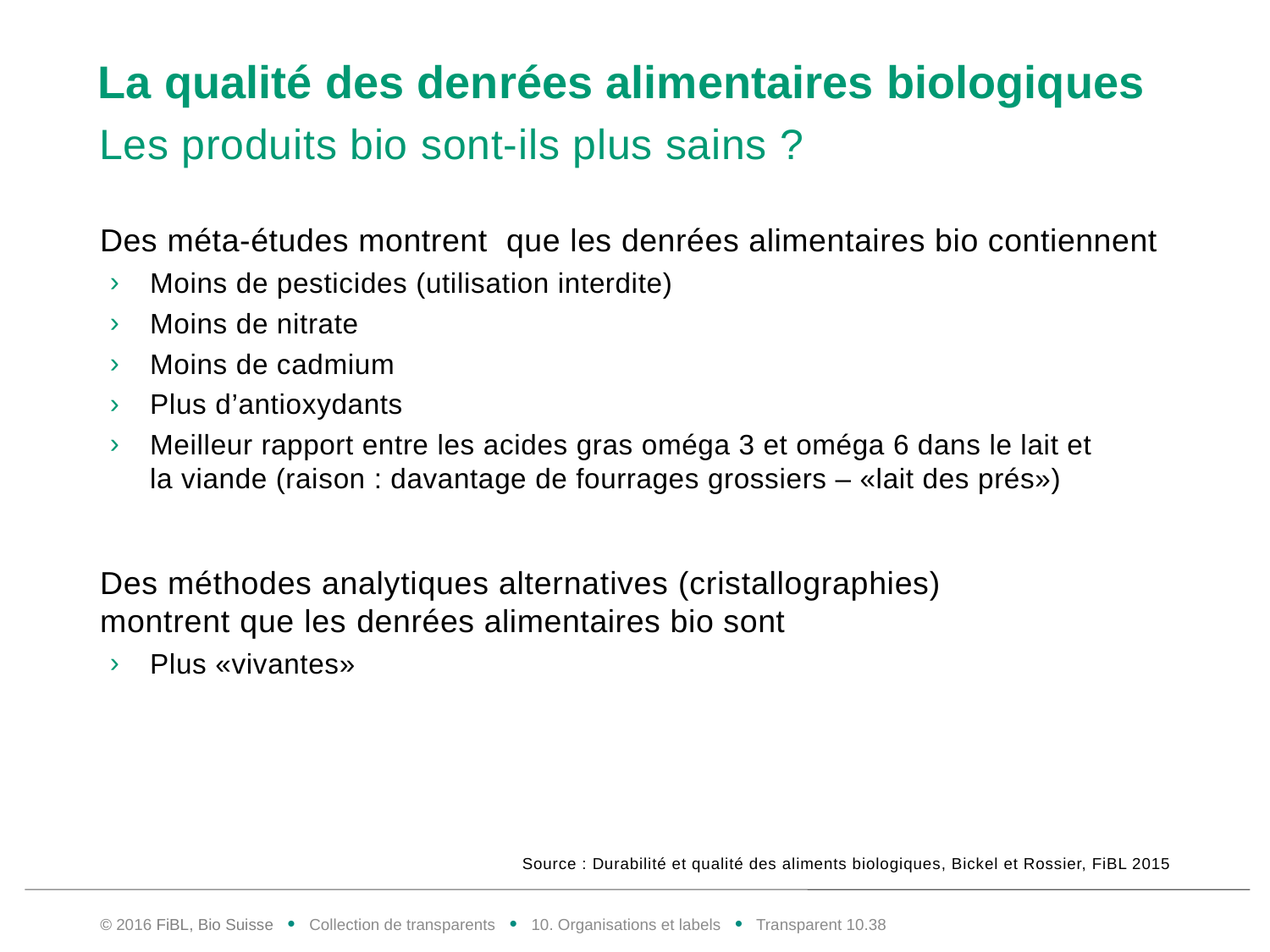

# La qualité des denrées alimentaires biologiques
Les produits bio sont-ils plus sains ?
Des méta-études montrent  que les denrées alimentaires bio contiennent
Moins de pesticides (utilisation interdite)
Moins de nitrate
Moins de cadmium
Plus d’antioxydants
Meilleur rapport entre les acides gras oméga 3 et oméga 6 dans le lait et
la viande (raison : davantage de fourrages grossiers – «lait des prés»)

Des méthodes analytiques alternatives (cristallographies)
montrent que les denrées alimentaires bio sont
Plus «vivantes»

Source : Durabilité et qualité des aliments biologiques, Bickel et Rossier, FiBL 2015
© 2016 FiBL, Bio Suisse   •   Collection de transparents   •   10. Organisations et labels   •   Transparent 10.38